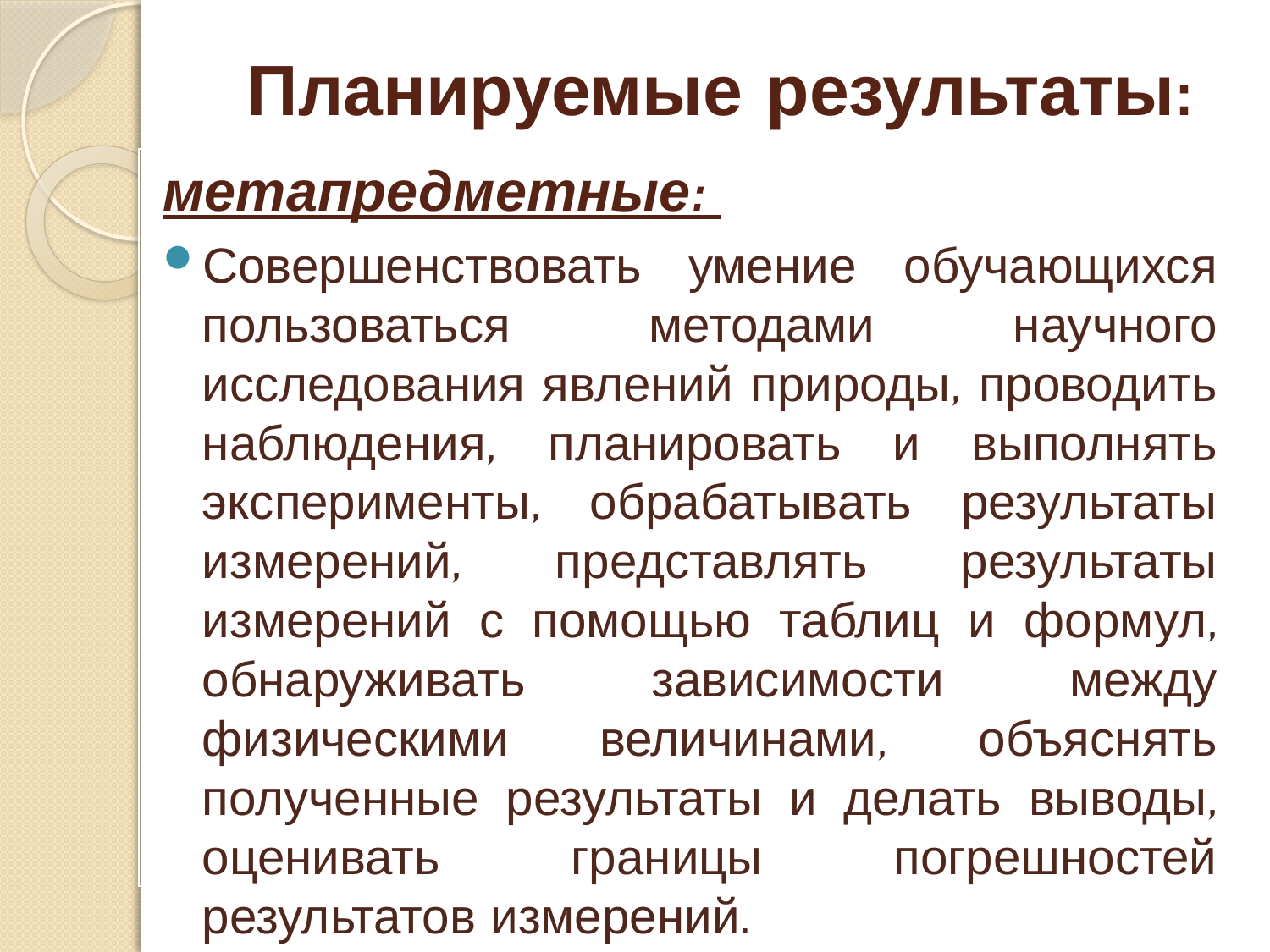

# Планируемые результаты:
метапредметные:
Совершенствовать умение обучающихся пользоваться методами научного исследования явлений природы, проводить наблюдения, планировать и выполнять эксперименты, обрабатывать результаты измерений, представлять результаты измерений с помощью таблиц и формул, обнаруживать зависимости между физическими величинами, объяснять полученные результаты и делать выводы, оценивать границы погрешностей результатов измерений.